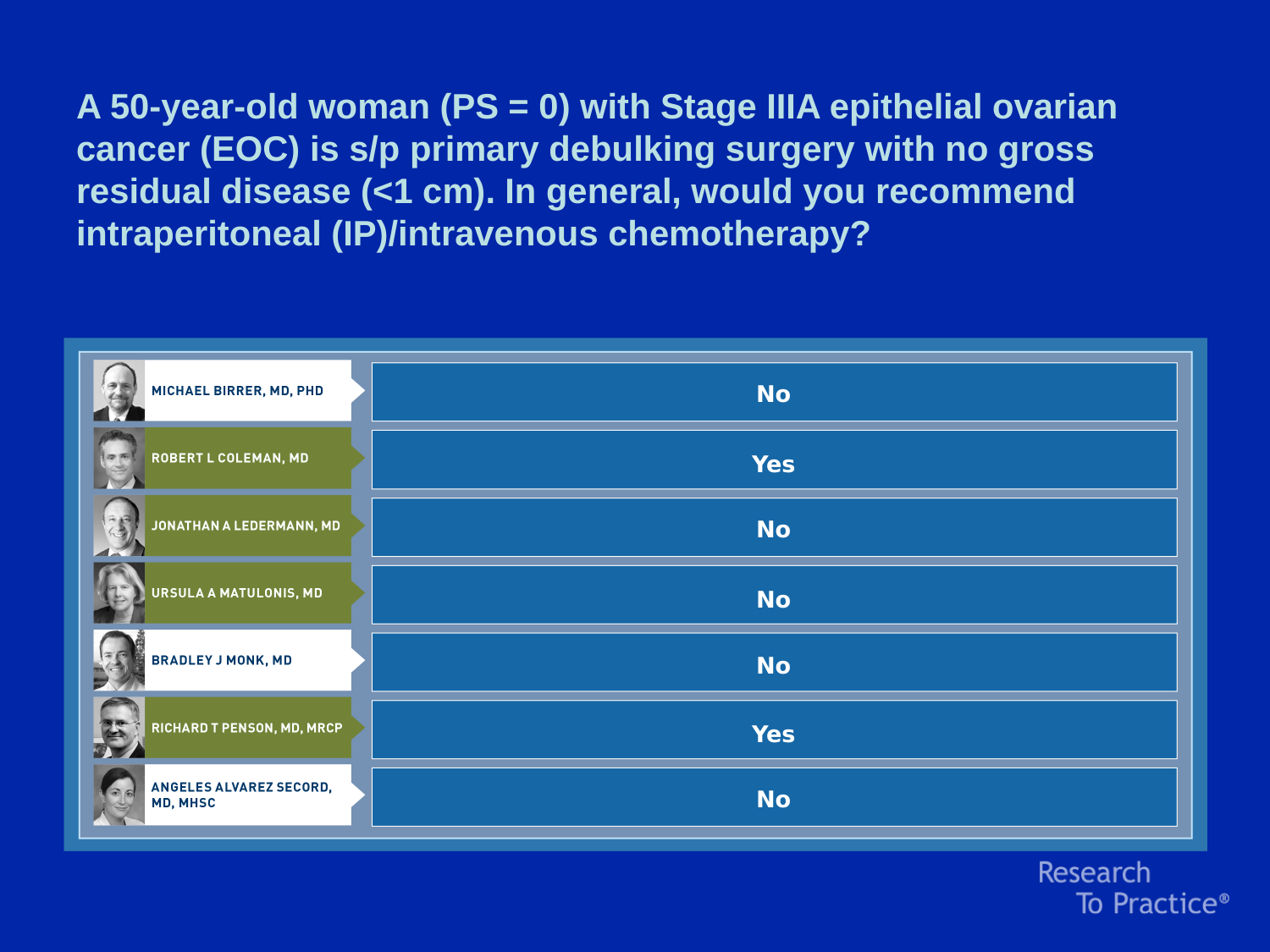

A 50-year-old woman (PS = 0) with Stage IIIA epithelial ovarian cancer (EOC) is s/p primary debulking surgery with no gross residual disease (<1 cm). In general, would you recommend intraperitoneal (IP)/intravenous chemotherapy?
No
Yes
No
No
No
Yes
No